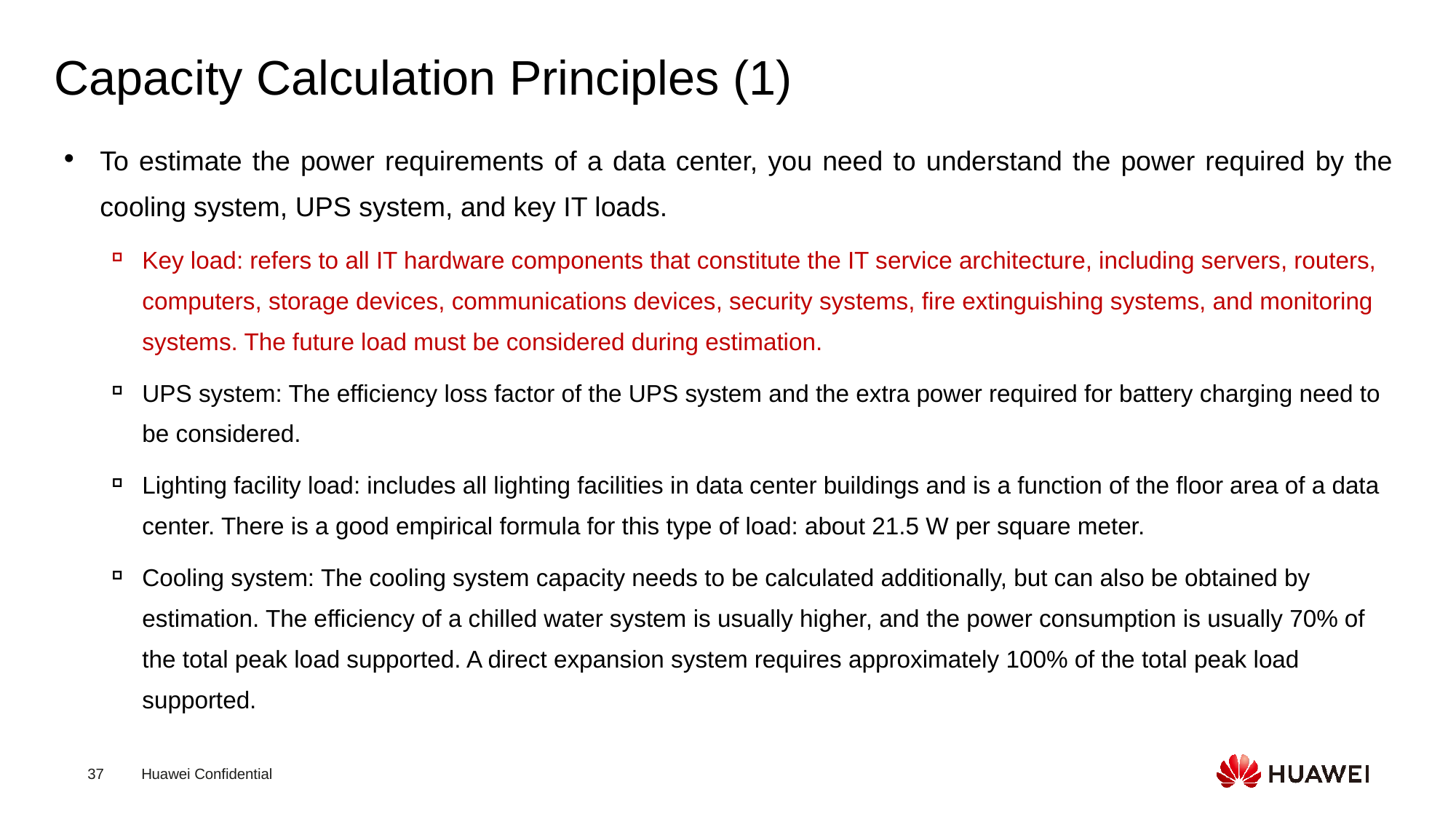

# Capacity Calculation Principles (1)
To estimate the power requirements of a data center, you need to understand the power required by the cooling system, UPS system, and key IT loads.
Key load: refers to all IT hardware components that constitute the IT service architecture, including servers, routers, computers, storage devices, communications devices, security systems, fire extinguishing systems, and monitoring systems. The future load must be considered during estimation.
UPS system: The efficiency loss factor of the UPS system and the extra power required for battery charging need to be considered.
Lighting facility load: includes all lighting facilities in data center buildings and is a function of the floor area of a data center. There is a good empirical formula for this type of load: about 21.5 W per square meter.
Cooling system: The cooling system capacity needs to be calculated additionally, but can also be obtained by estimation. The efficiency of a chilled water system is usually higher, and the power consumption is usually 70% of the total peak load supported. A direct expansion system requires approximately 100% of the total peak load supported.